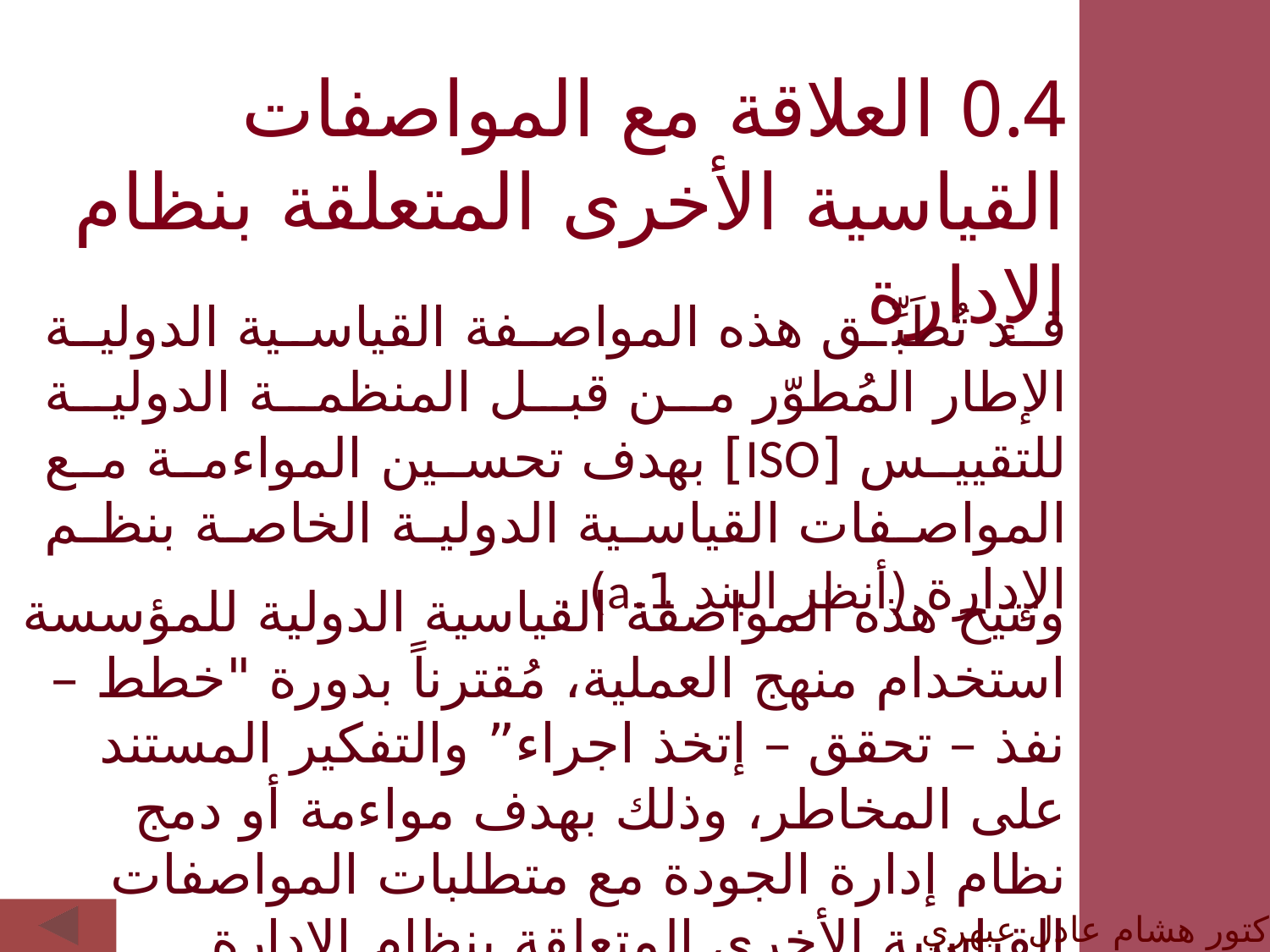

0.4 العلاقة مع المواصفات القياسية الأخرى المتعلقة بنظام الإدارة
قد تُطَبِّق هذه المواصفة القياسية الدولية الإطار المُطوّر من قبل المنظمة الدولية للتقييس [ISO] بهدف تحسين المواءمة مع المواصفات القياسية الدولية الخاصة بنظم الإدارة (أنظر البند 1.a) .
وتتيح هذه المواصفة القياسية الدولية للمؤسسة استخدام منهج العملية، مُقترناً بدورة "خطط – نفذ – تحقق – إتخذ اجراء” والتفكير المستند على المخاطر، وذلك بهدف مواءمة أو دمج نظام إدارة الجودة مع متطلبات المواصفات القياسية الأخرى المتعلقة بنظام الإدارة.

الدكتور هشام عادل عبهري